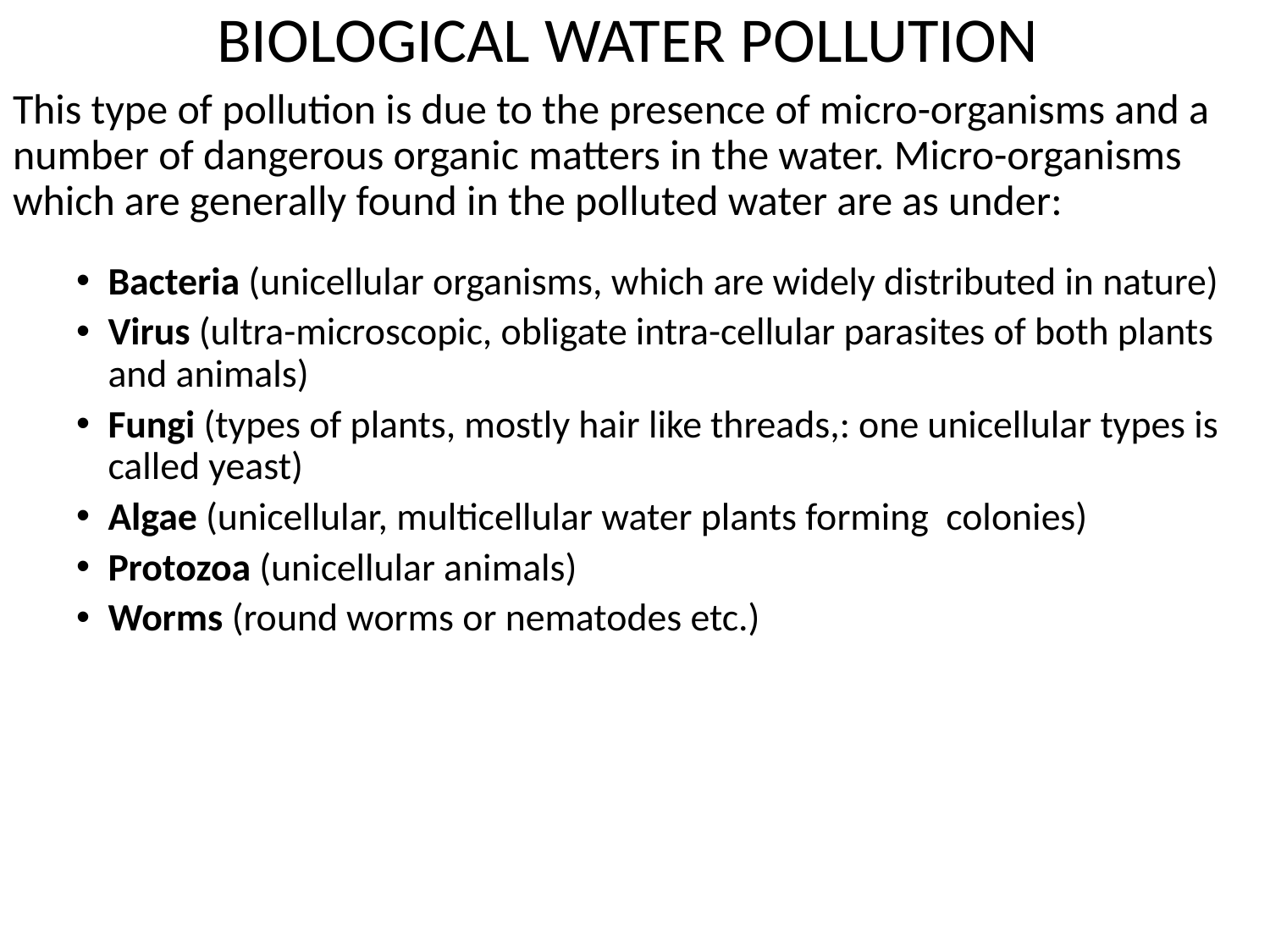

# BIOLOGICAL WATER POLLUTION
This type of pollution is due to the presence of micro-organisms and a number of dangerous organic matters in the water. Micro-organisms which are generally found in the polluted water are as under:
Bacteria (unicellular organisms, which are widely distributed in nature)
Virus (ultra-microscopic, obligate intra-cellular parasites of both plants and animals)
Fungi (types of plants, mostly hair like threads,: one unicellular types is called yeast)
Algae (unicellular, multicellular water plants forming  colonies)
Protozoa (unicellular animals)
Worms (round worms or nematodes etc.)